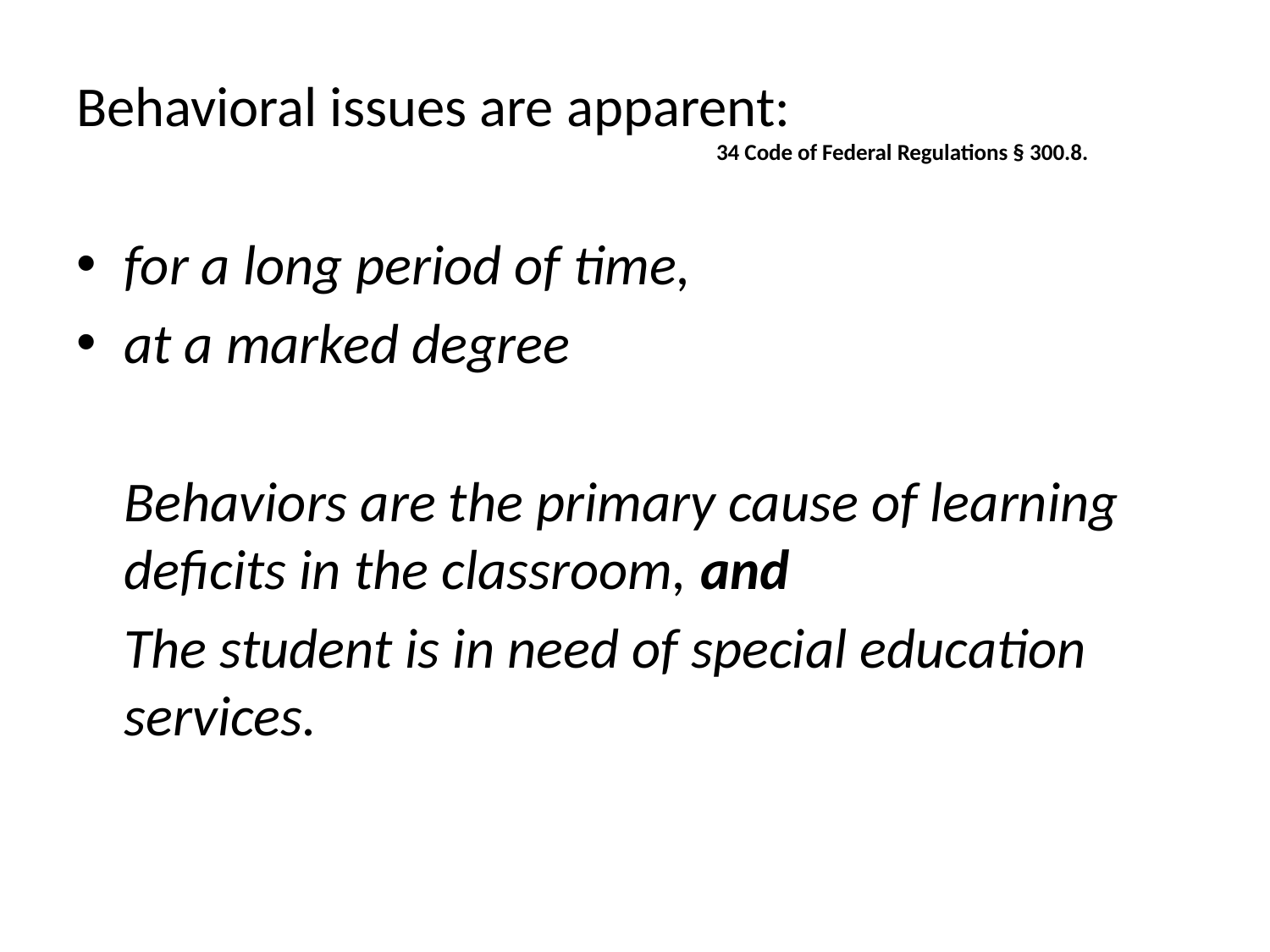

# Behavioral issues are apparent: 34 Code of Federal Regulations § 300.8.
for a long period of time,
at a marked degree

	Behaviors are the primary cause of learning deficits in the classroom, and
	The student is in need of special education services.